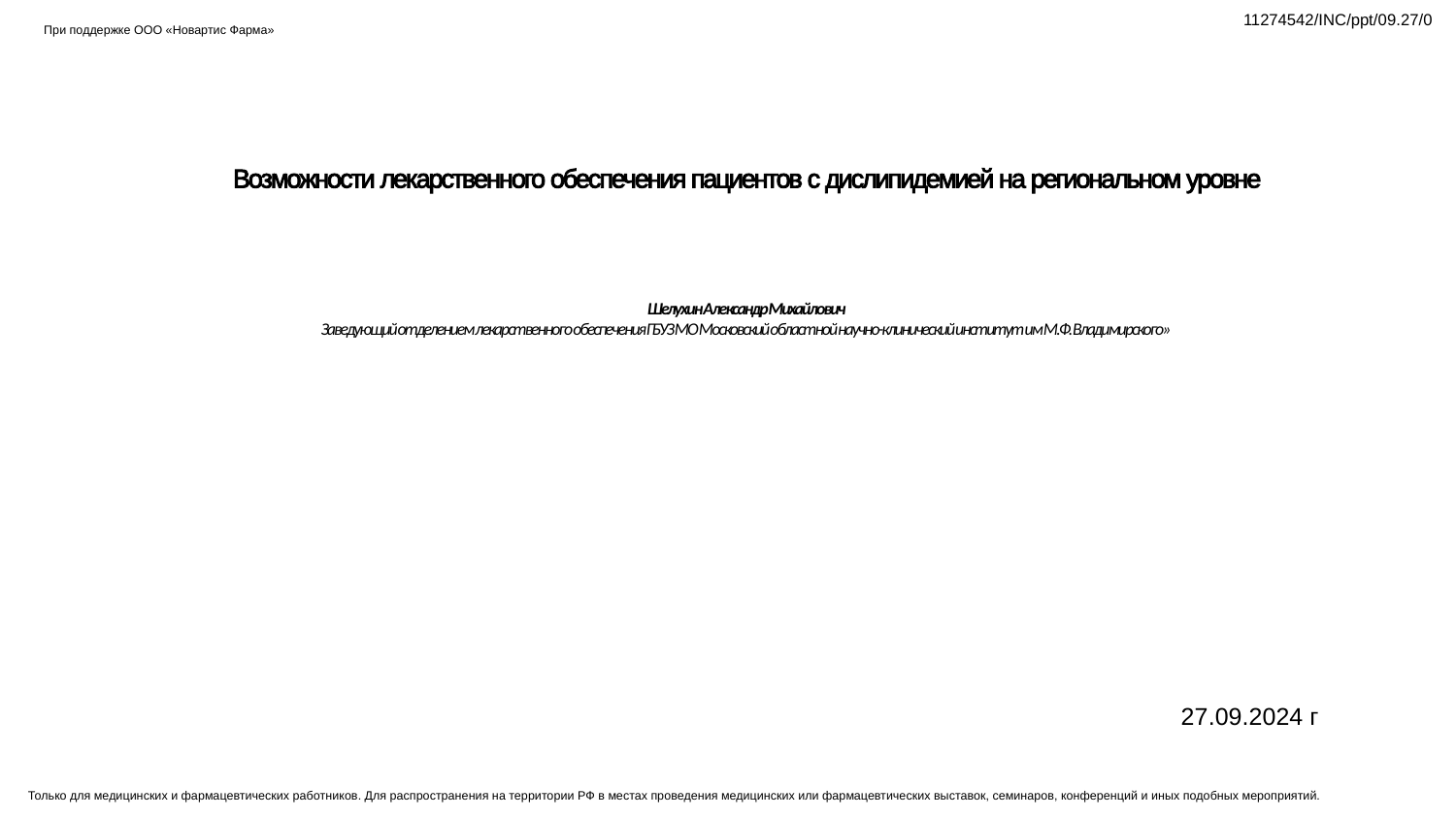

11274542/INC/ppt/09.27/0
При поддержке ООО «Новартис Фарма»
# Возможности лекарственного обеспечения пациентов с дислипидемией на региональном уровне Шелухин Александр Михайлович Заведующий отделением лекарственного обеспечения ГБУЗ МО Московский областной научно-клинический институт им М.Ф. Владимирского»
27.09.2024 г
Только для медицинских и фармацевтических работников. Для распространения на территории РФ в местах проведения медицинских или фармацевтических выставок, семинаров, конференций и иных подобных мероприятий.